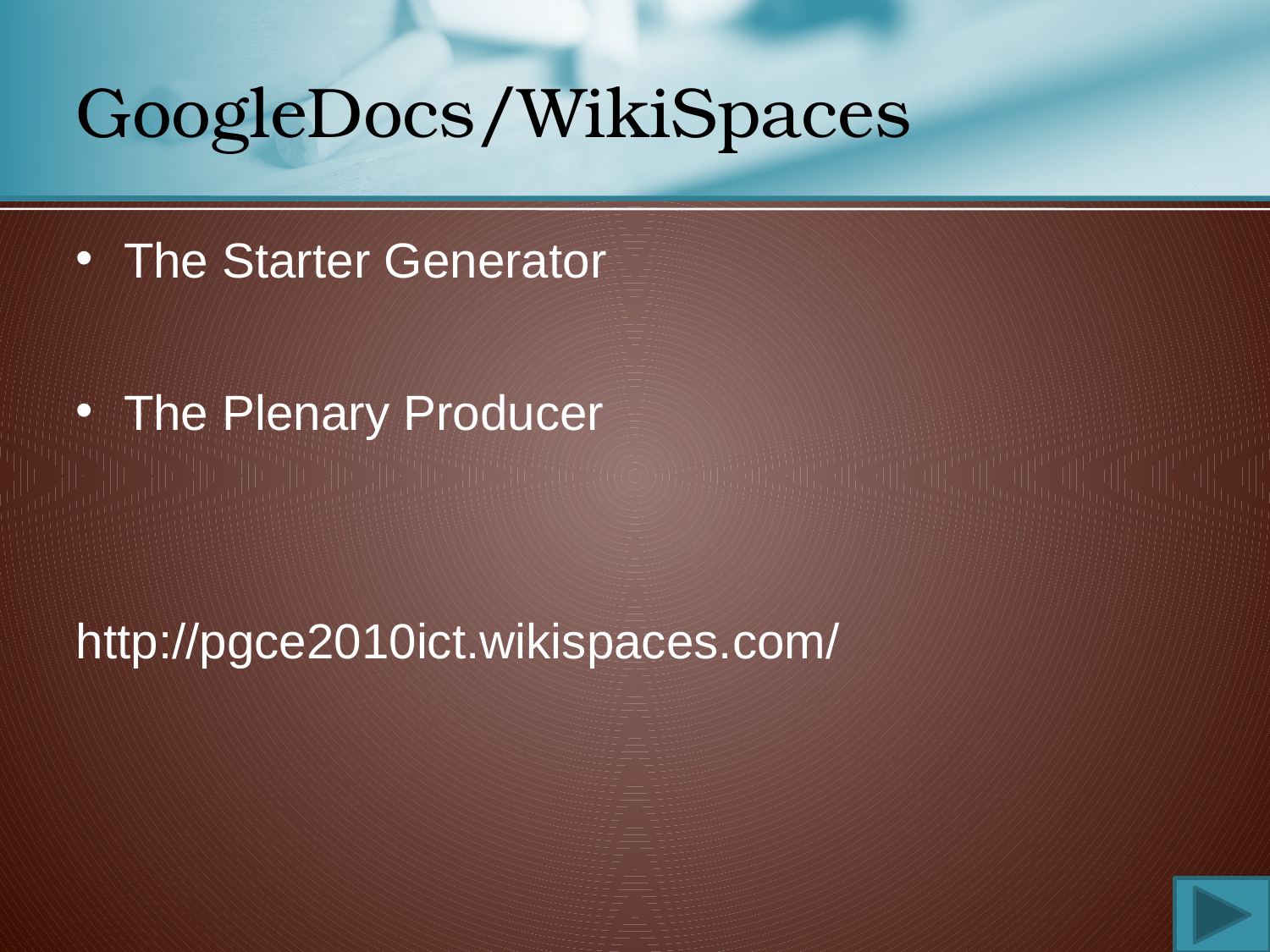

# GoogleDocs/WikiSpaces
The Starter Generator

The Plenary Producer

http://pgce2010ict.wikispaces.com/